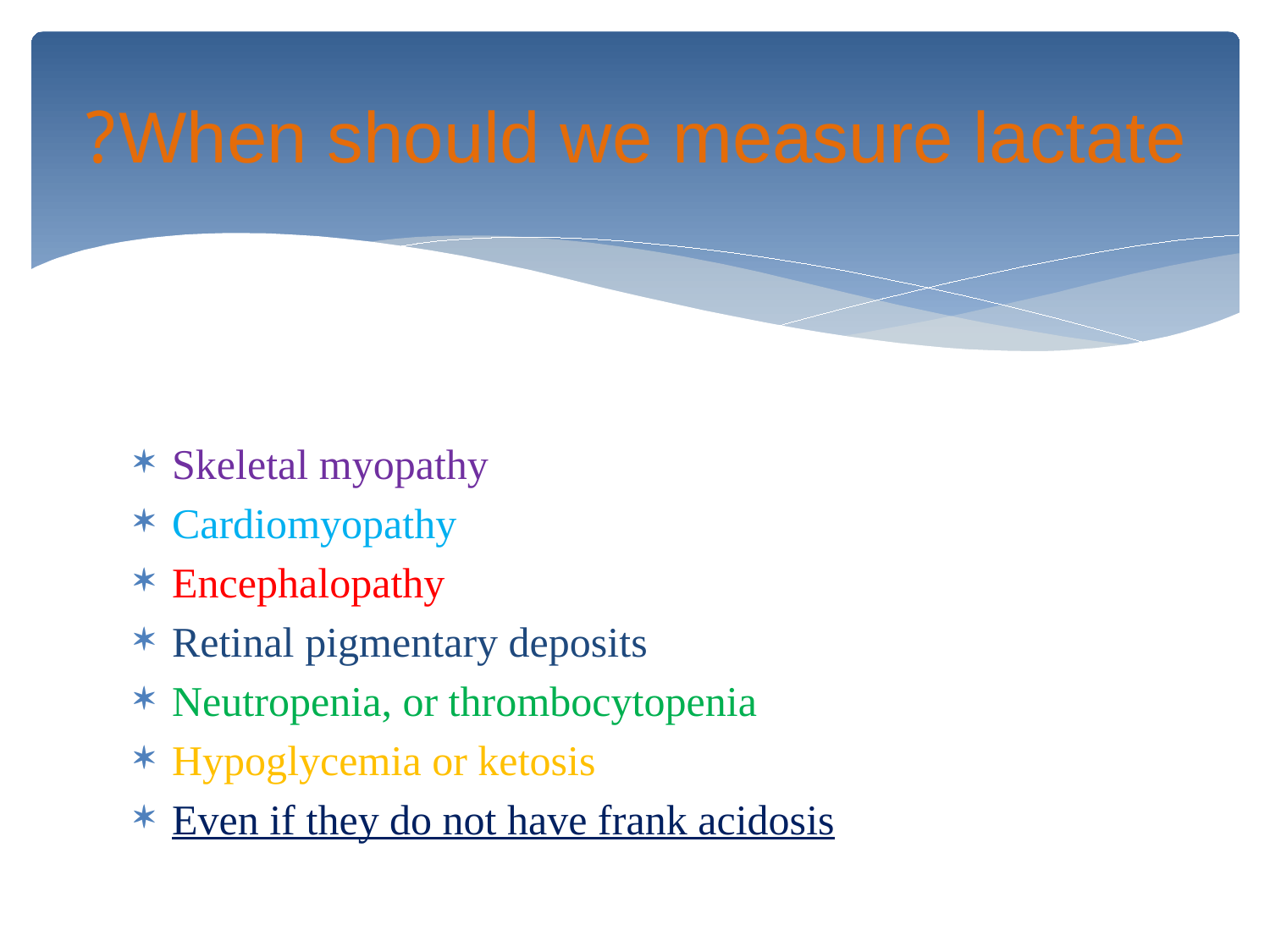

# When should we measure lactate?

Skeletal myopathy
Cardiomyopathy
Encephalopathy
Retinal pigmentary deposits
Neutropenia, or thrombocytopenia
Hypoglycemia or ketosis
Even if they do not have frank acidosis